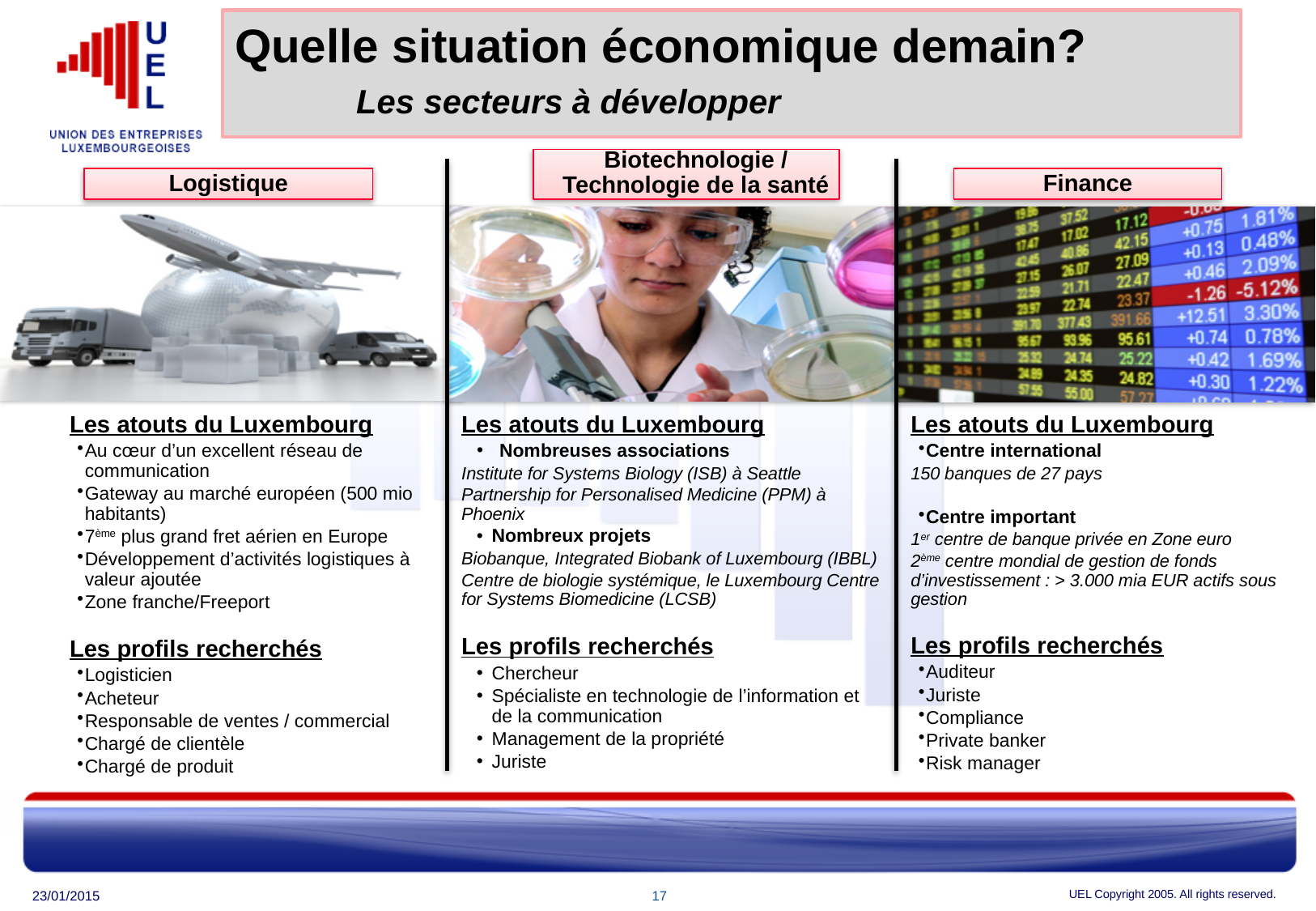

Quelle situation économique demain?
	Les secteurs à développer
Biotechnologie / Technologie de la santé

Logistique

Finance

Les atouts du Luxembourg
Nombreuses associations
Institute for Systems Biology (ISB) à Seattle
Partnership for Personalised Medicine (PPM) à Phoenix
Nombreux projets
Biobanque, Integrated Biobank of Luxembourg (IBBL)
Centre de biologie systémique, le Luxembourg Centre for Systems Biomedicine (LCSB)

Les profils recherchés
Chercheur
Spécialiste en technologie de l’information et de la communication
Management de la propriété
Juriste

Les atouts du Luxembourg
Au cœur d’un excellent réseau de communication
Gateway au marché européen (500 mio habitants)
7ème plus grand fret aérien en Europe
Développement d’activités logistiques à valeur ajoutée
Zone franche/Freeport

Les profils recherchés
Logisticien
Acheteur
Responsable de ventes / commercial
Chargé de clientèle
Chargé de produit

Les atouts du Luxembourg
Centre international
150 banques de 27 pays

Centre important
1er centre de banque privée en Zone euro
2ème centre mondial de gestion de fonds d’investissement : > 3.000 mia EUR actifs sous gestion

Les profils recherchés
Auditeur
Juriste
Compliance
Private banker
Risk manager
23/01/2015